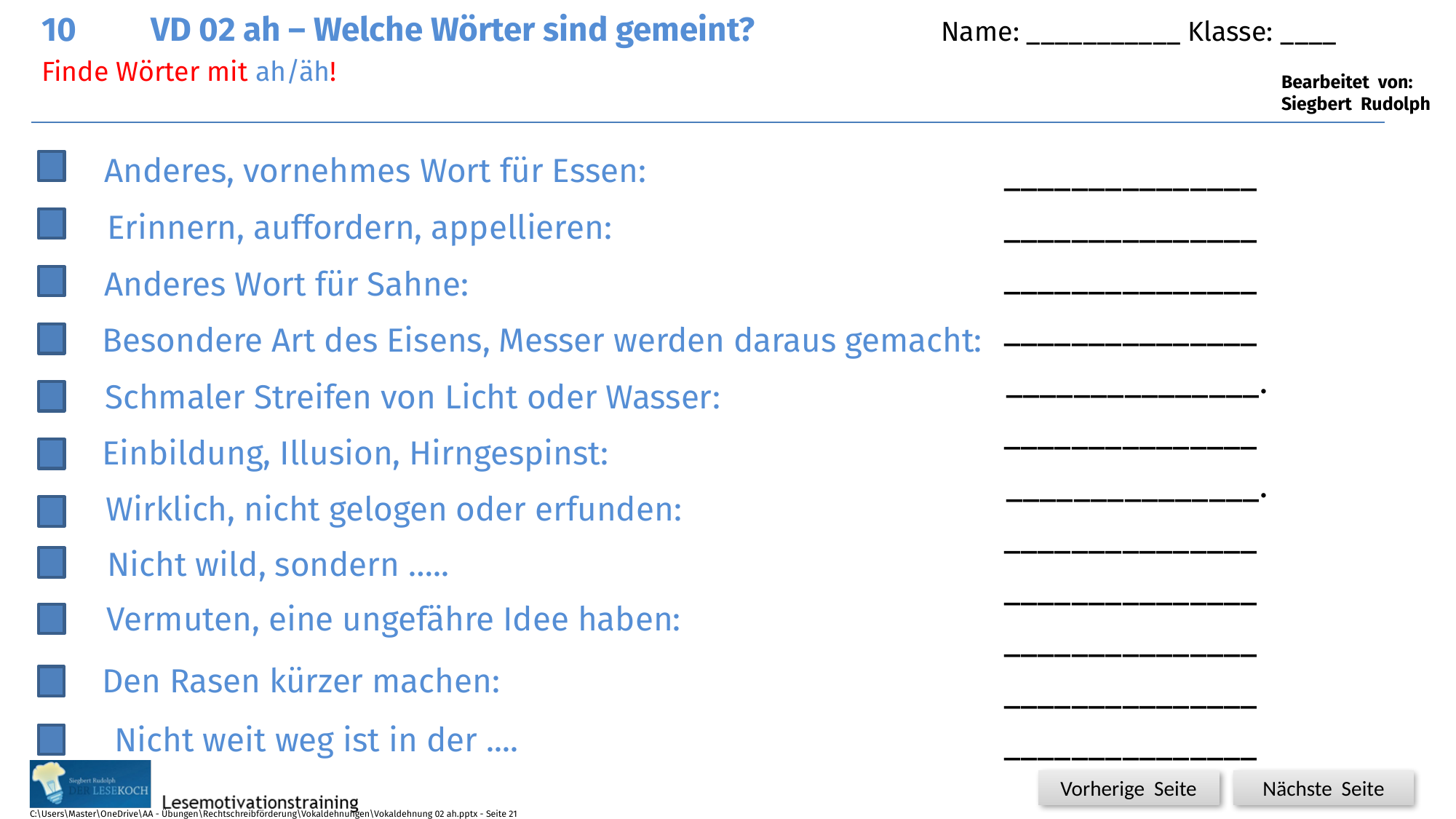

10	VD 02 ah – Welche Wörter sind gemeint?		   Name: ___________ Klasse: ____
21
21
Finde Wörter mit ah/äh!
Anderes, vornehmes Wort für Essen:
_______________

_______________
Erinnern, auffordern, appellieren:

_______________
Anderes Wort für Sahne:

_______________
Besondere Art des Eisens, Messer werden daraus gemacht:

_______________.
Schmaler Streifen von Licht oder Wasser:

_______________
Einbildung, Illusion, Hirngespinst:

_______________.
Wirklich, nicht gelogen oder erfunden:

_______________
Nicht wild, sondern …..

_______________
Vermuten, eine ungefähre Idee haben:

_______________
Den Rasen kürzer machen:
_______________

Nicht weit weg ist in der ....
_______________

C:\Users\Master\OneDrive\AA - Übungen\Rechtschreibförderung\Vokaldehnungen\Vokaldehnung 02 ah.pptx - Seite 21